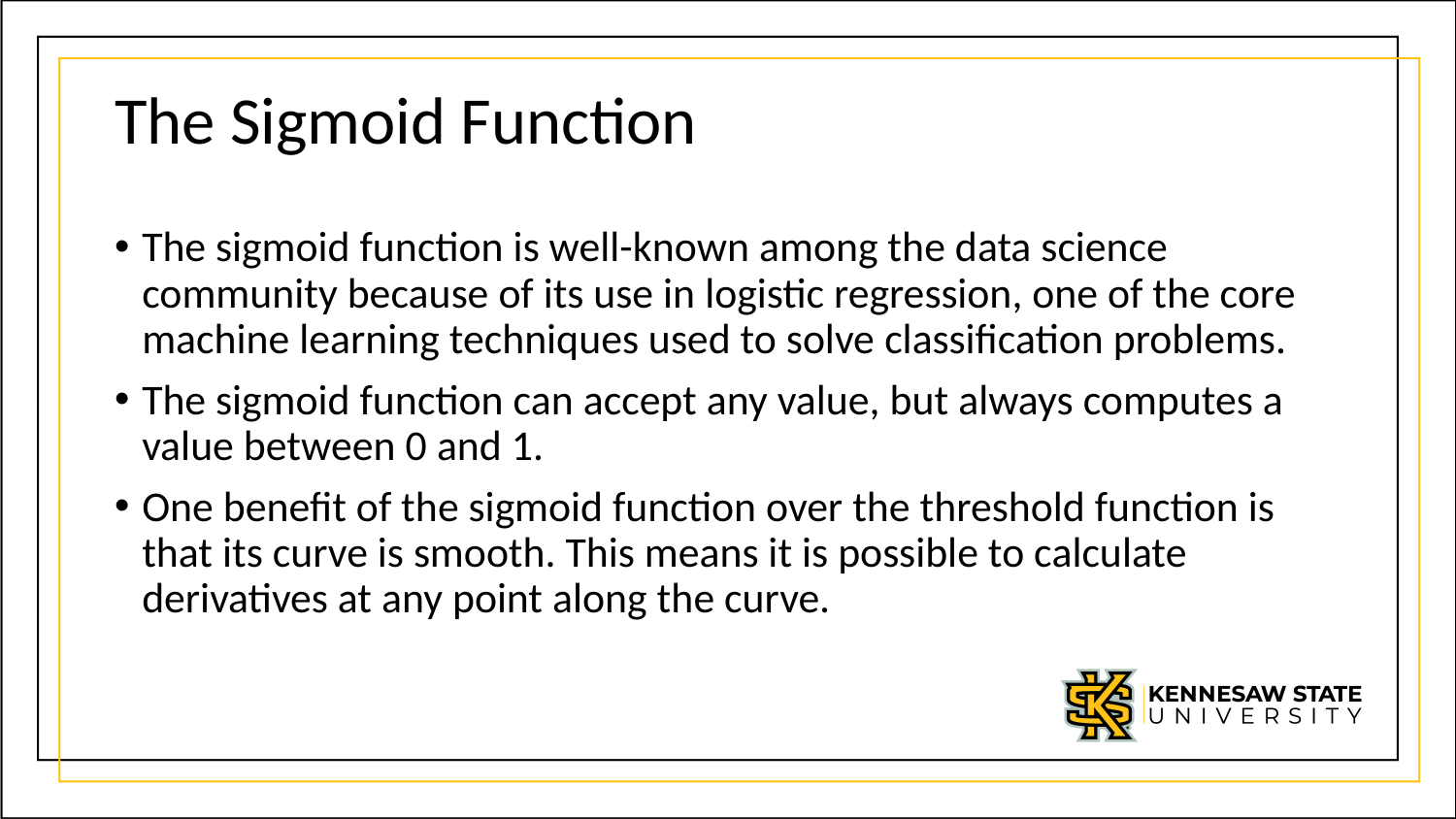

# The Sigmoid Function
The sigmoid function is well-known among the data science community because of its use in logistic regression, one of the core machine learning techniques used to solve classification problems.
The sigmoid function can accept any value, but always computes a value between 0 and 1.
One benefit of the sigmoid function over the threshold function is that its curve is smooth. This means it is possible to calculate derivatives at any point along the curve.